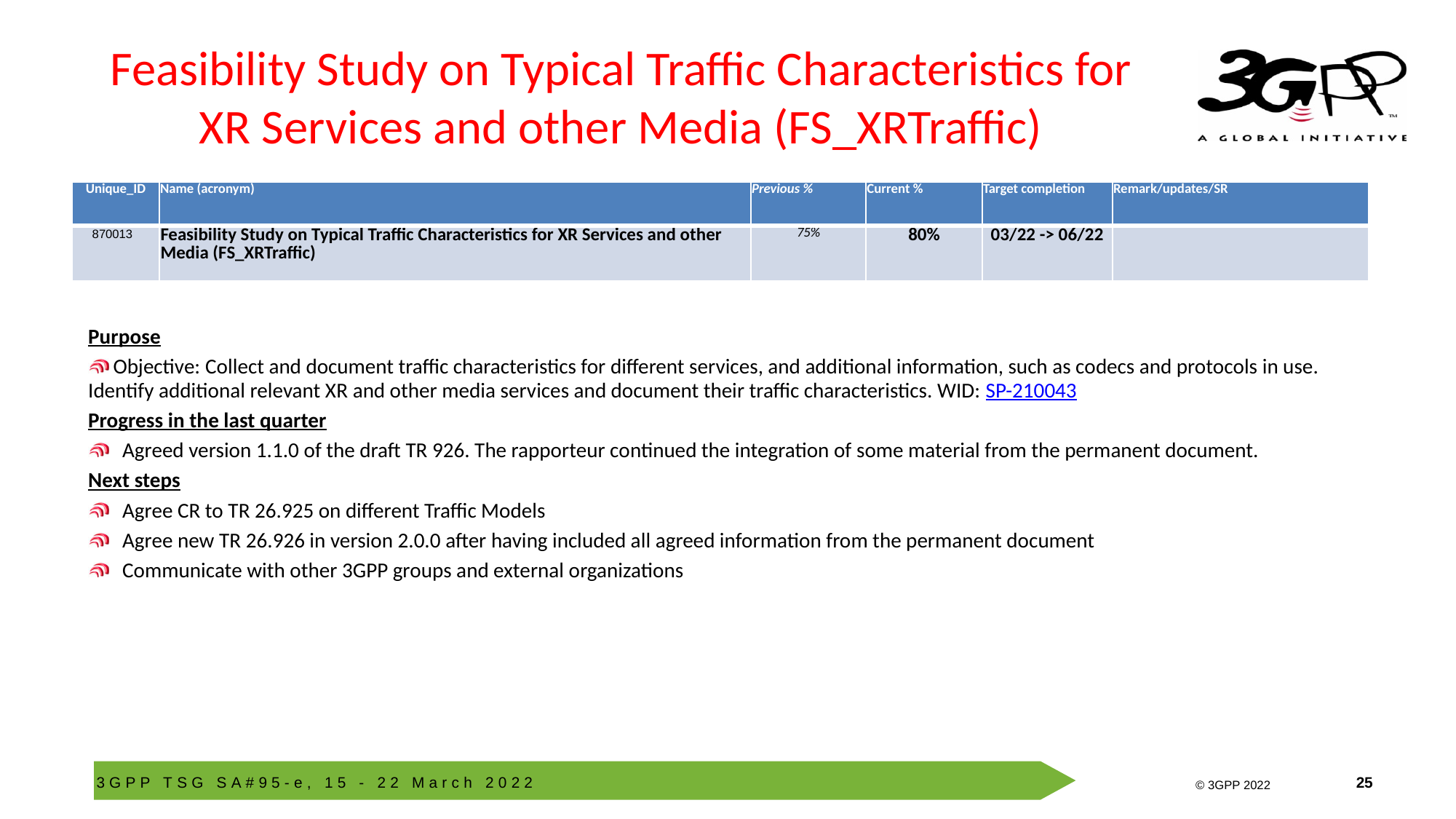

# Feasibility Study on Typical Traffic Characteristics for XR Services and other Media (FS_XRTraffic)
| Unique\_ID | Name (acronym) | Previous % | Current % | Target completion | Remark/updates/SR |
| --- | --- | --- | --- | --- | --- |
| 870013 | Feasibility Study on Typical Traffic Characteristics for XR Services and other Media (FS\_XRTraffic) | 75% | 80% | 03/22 -> 06/22 |  |
Purpose
 Objective: Collect and document traffic characteristics for different services, and additional information, such as codecs and protocols in use. Identify additional relevant XR and other media services and document their traffic characteristics. WID: SP-210043
Progress in the last quarter
 	Agreed version 1.1.0 of the draft TR 926. The rapporteur continued the integration of some material from the permanent document.
Next steps
	Agree CR to TR 26.925 on different Traffic Models
	Agree new TR 26.926 in version 2.0.0 after having included all agreed information from the permanent document
	Communicate with other 3GPP groups and external organizations